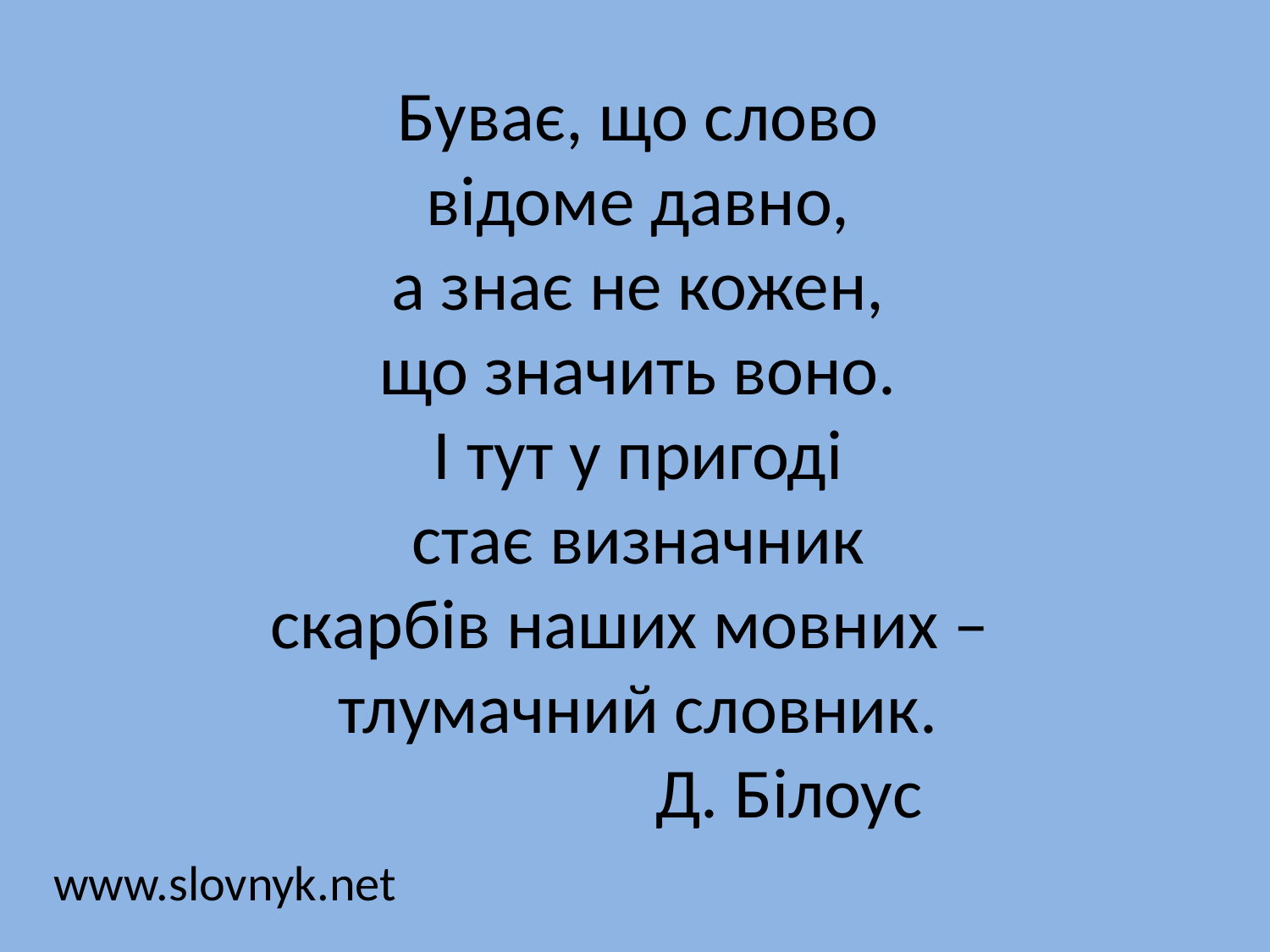

# Буває, що слово відоме давно, а знає не кожен, що значить воно. І тут у пригоді стає визначник скарбів наших мовних – тлумачний словник. Д. Білоус

www.slovnyk.net